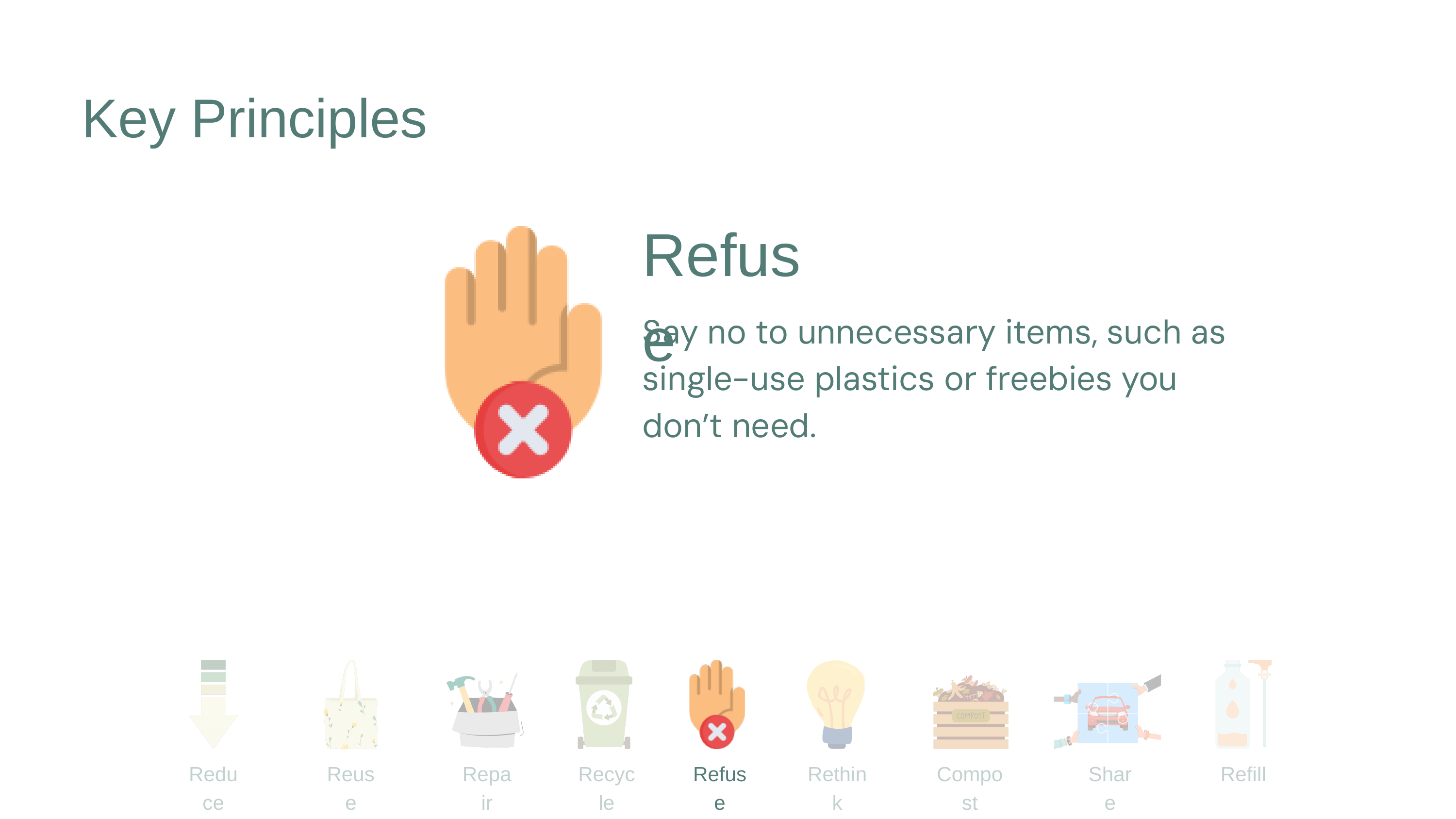

Key Principles
Refuse

Say no to unnecessary items, such as single-use plastics or freebies you don’t need.

Reduce
Reuse
Repair
Recycle
Refuse
Rethink
Compost
Share
Refill